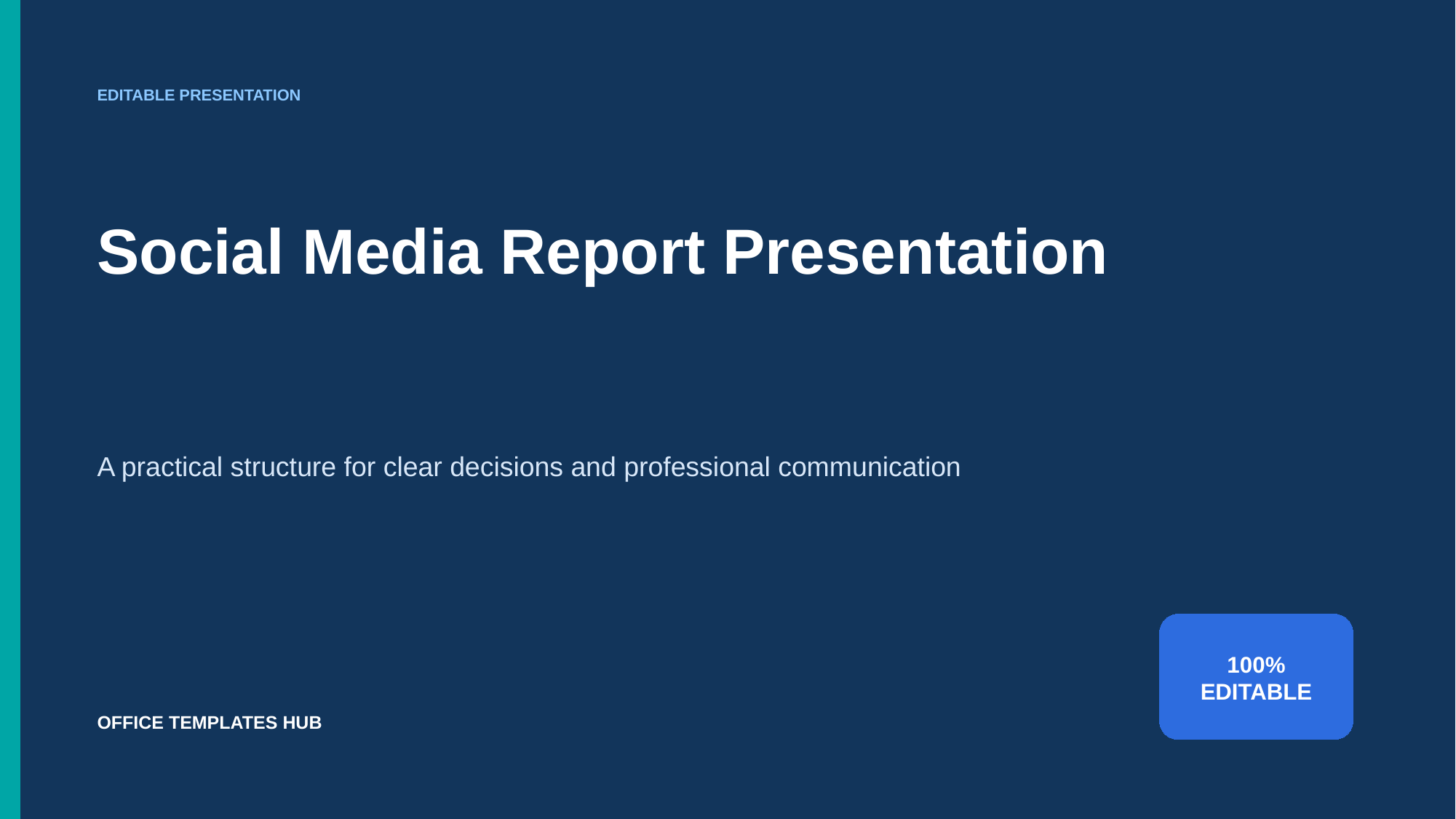

EDITABLE PRESENTATION
Social Media Report Presentation
A practical structure for clear decisions and professional communication

100%
EDITABLE
OFFICE TEMPLATES HUB